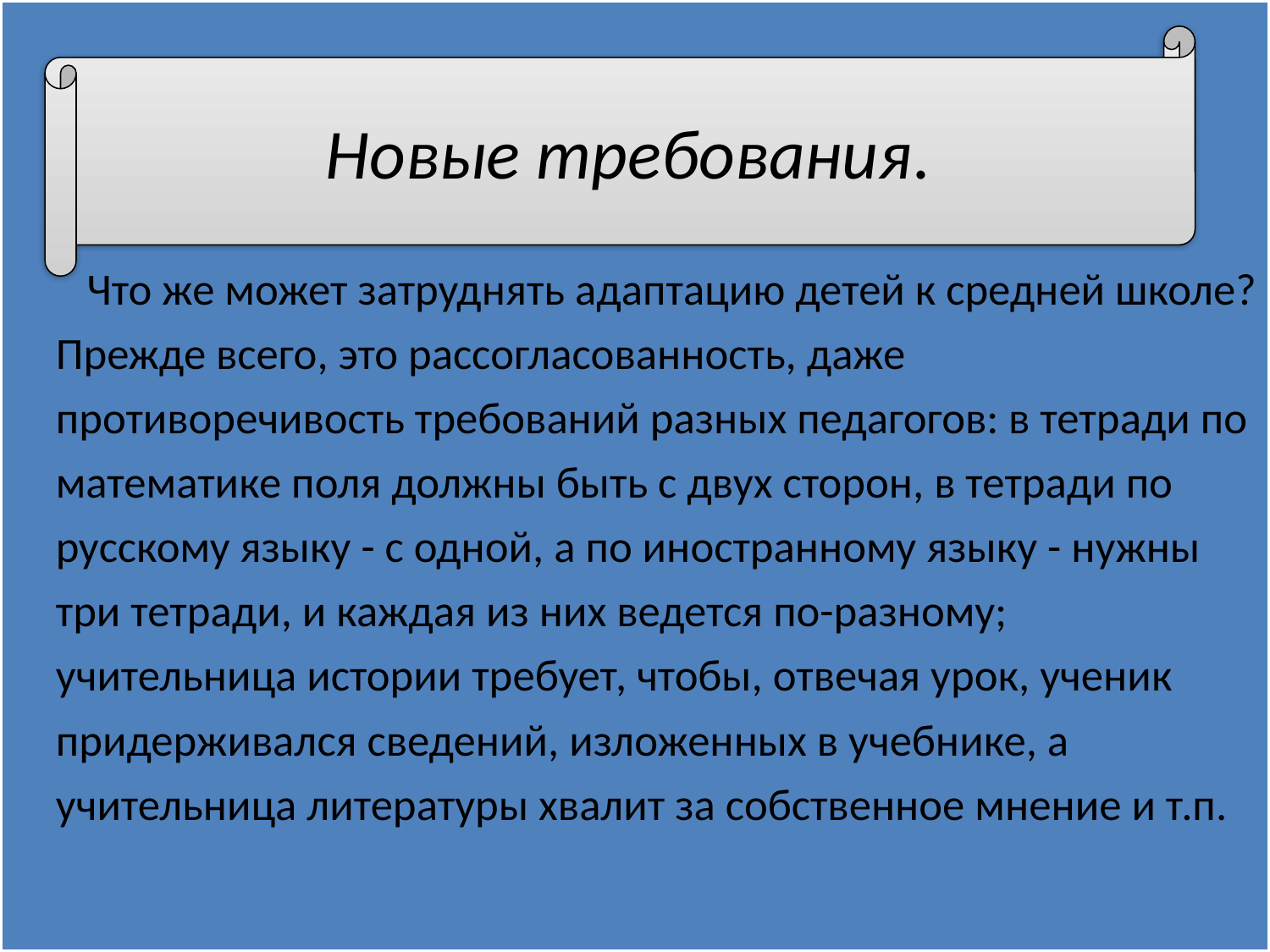

#

             Что же может затруднять адаптацию детей к средней школе? Прежде всего, это рассогласованность, даже противоречивость требований разных педагогов: в тетради по математике поля должны быть с двух сторон, в тетради по русскому языку - с одной, а по иностранному языку - нужны три тетради, и каждая из них ведется по-разному; учительница истории требует, чтобы, отвечая урок, ученик придерживался сведений, изложенных в учебнике, а учительница литературы хвалит за собственное мнение и т.п.

Новые требования.